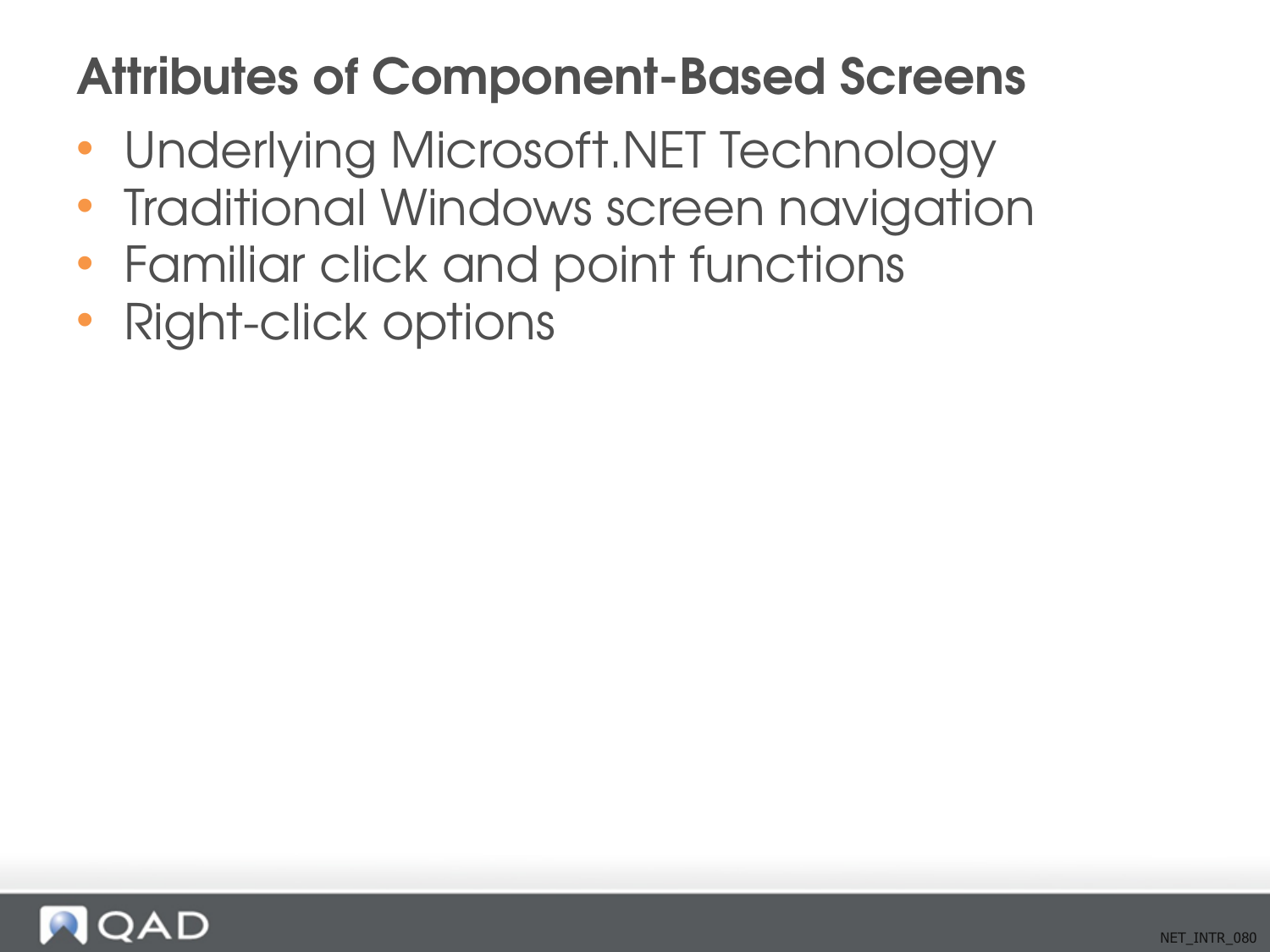

# Attributes of Component-Based Screens
Underlying Microsoft.NET Technology
Traditional Windows screen navigation
Familiar click and point functions
Right-click options

NET_INTR_080